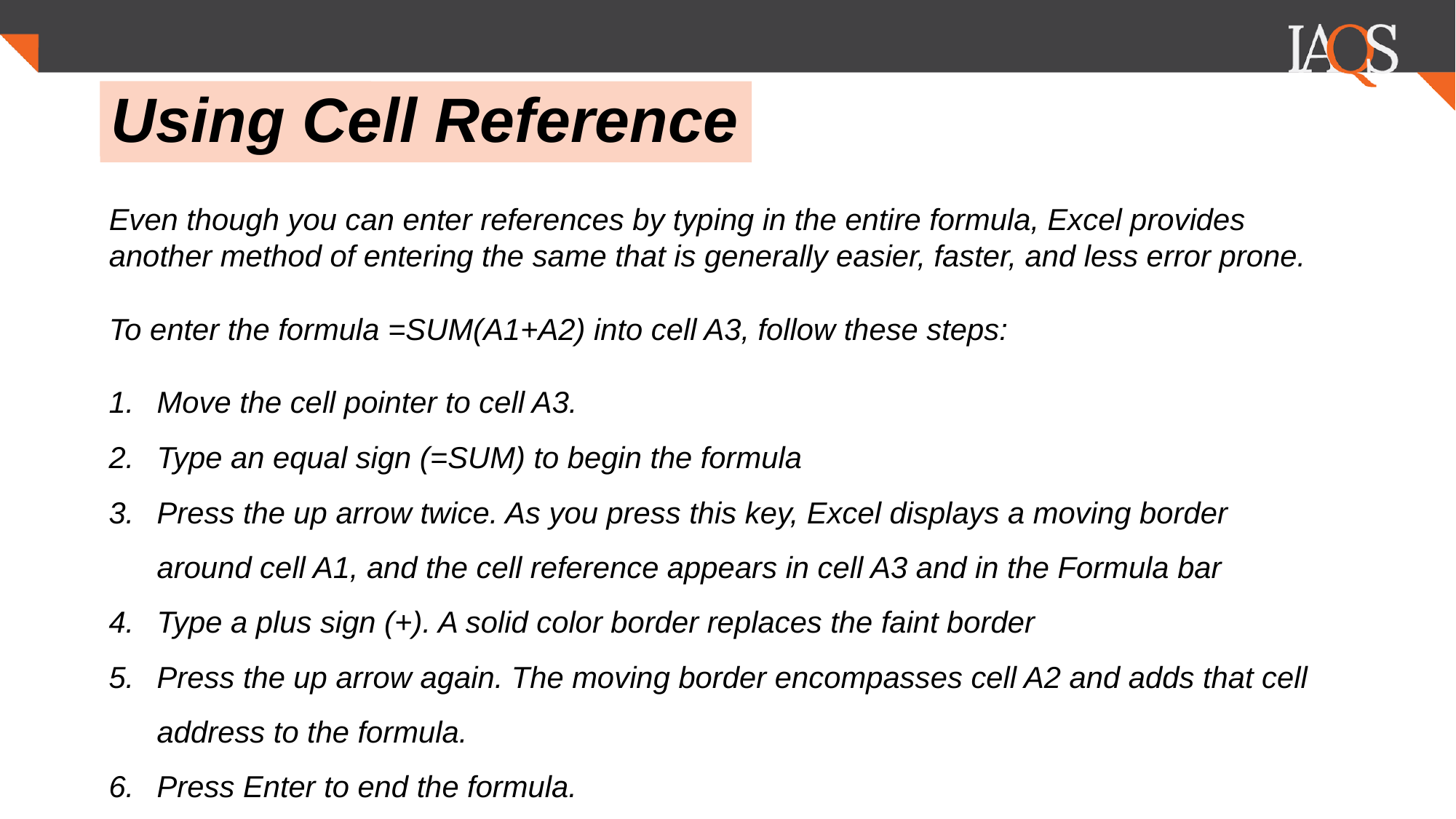

.

# Using Cell Reference
Even though you can enter references by typing in the entire formula, Excel provides another method of entering the same that is generally easier, faster, and less error prone.

To enter the formula =SUM(A1+A2) into cell A3, follow these steps:

Move the cell pointer to cell A3.
Type an equal sign (=SUM) to begin the formula
Press the up arrow twice. As you press this key, Excel displays a moving border around cell A1, and the cell reference appears in cell A3 and in the Formula bar
Type a plus sign (+). A solid color border replaces the faint border
Press the up arrow again. The moving border encompasses cell A2 and adds that cell address to the formula.
Press Enter to end the formula.